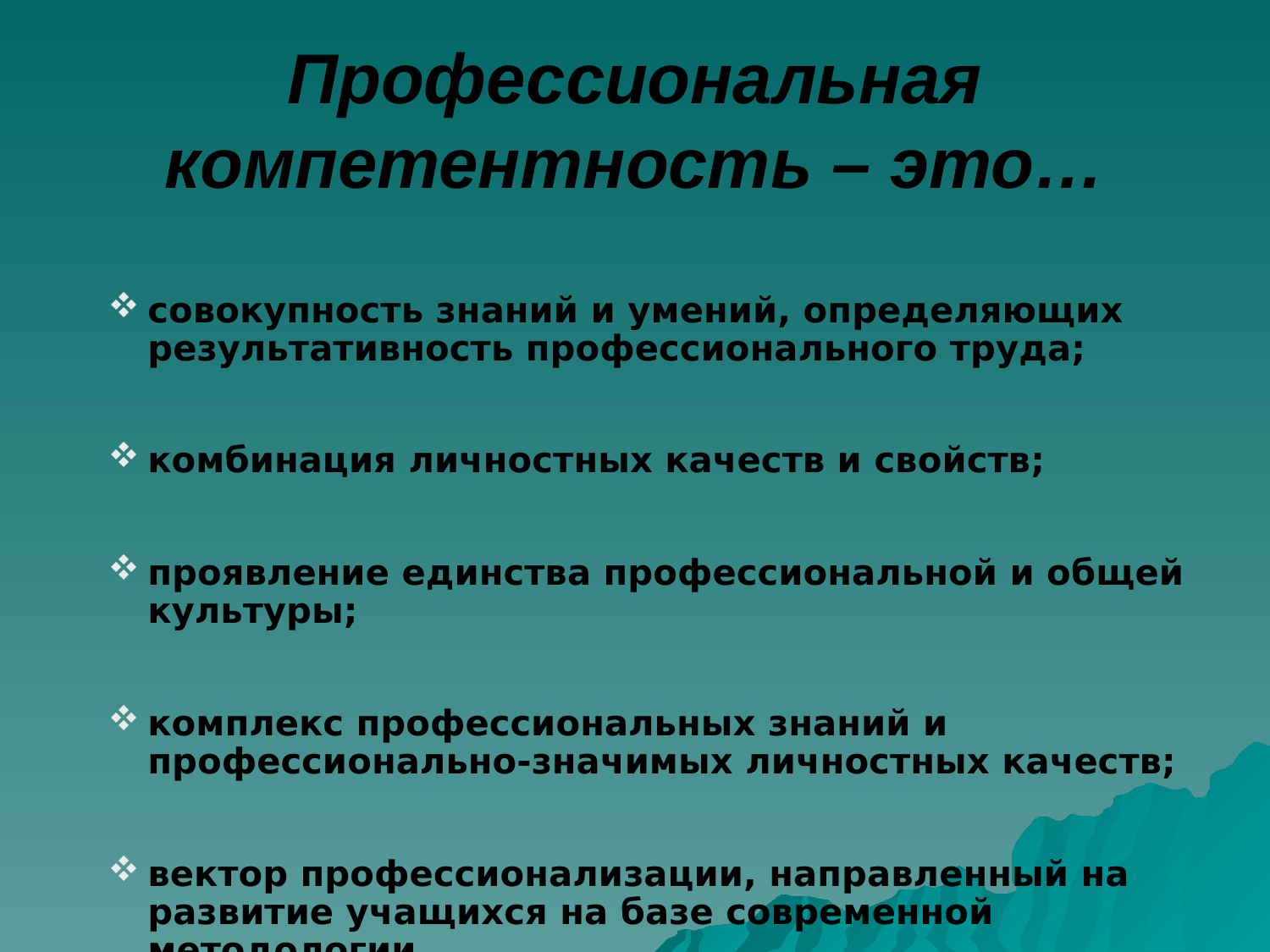

# Профессиональная компетентность – это…
совокупность знаний и умений, определяющих результативность профессионального труда;

комбинация личностных качеств и свойств;

проявление единства профессиональной и общей культуры;

комплекс профессиональных знаний и профессионально-значимых личностных качеств;

вектор профессионализации, направленный на развитие учащихся на базе современной методологии.